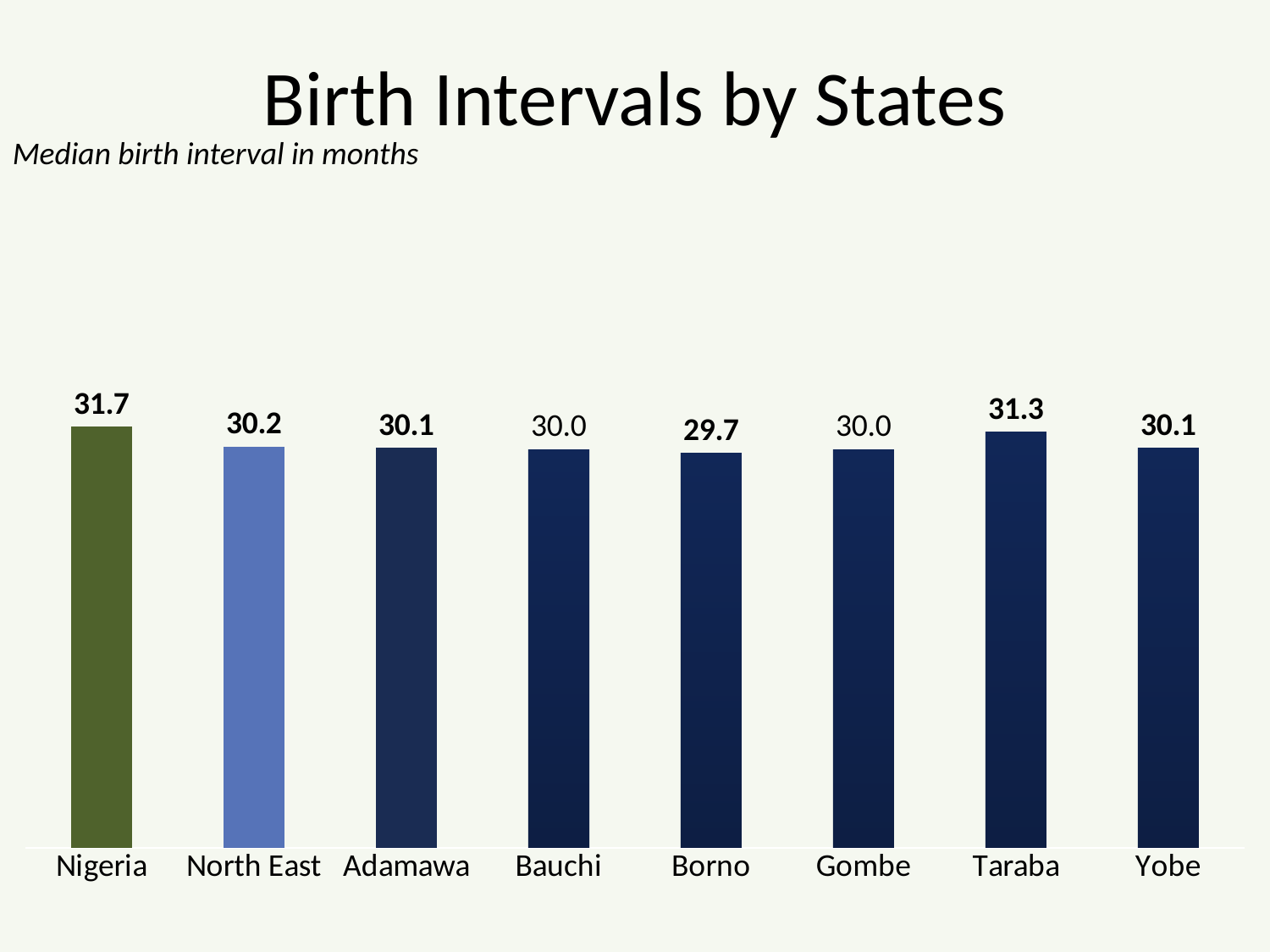

# Birth Intervals by States
Median birth interval in months

### Chart

| Category | Column1 |
|---|---|
| Nigeria | 31.7 |
| North East | 30.2 |
| Adamawa | 30.1 |
| Bauchi | 30.0 |
| Borno | 29.7 |
| Gombe | 30.0 |
| Taraba | 31.3 |
| Yobe | 30.1 |